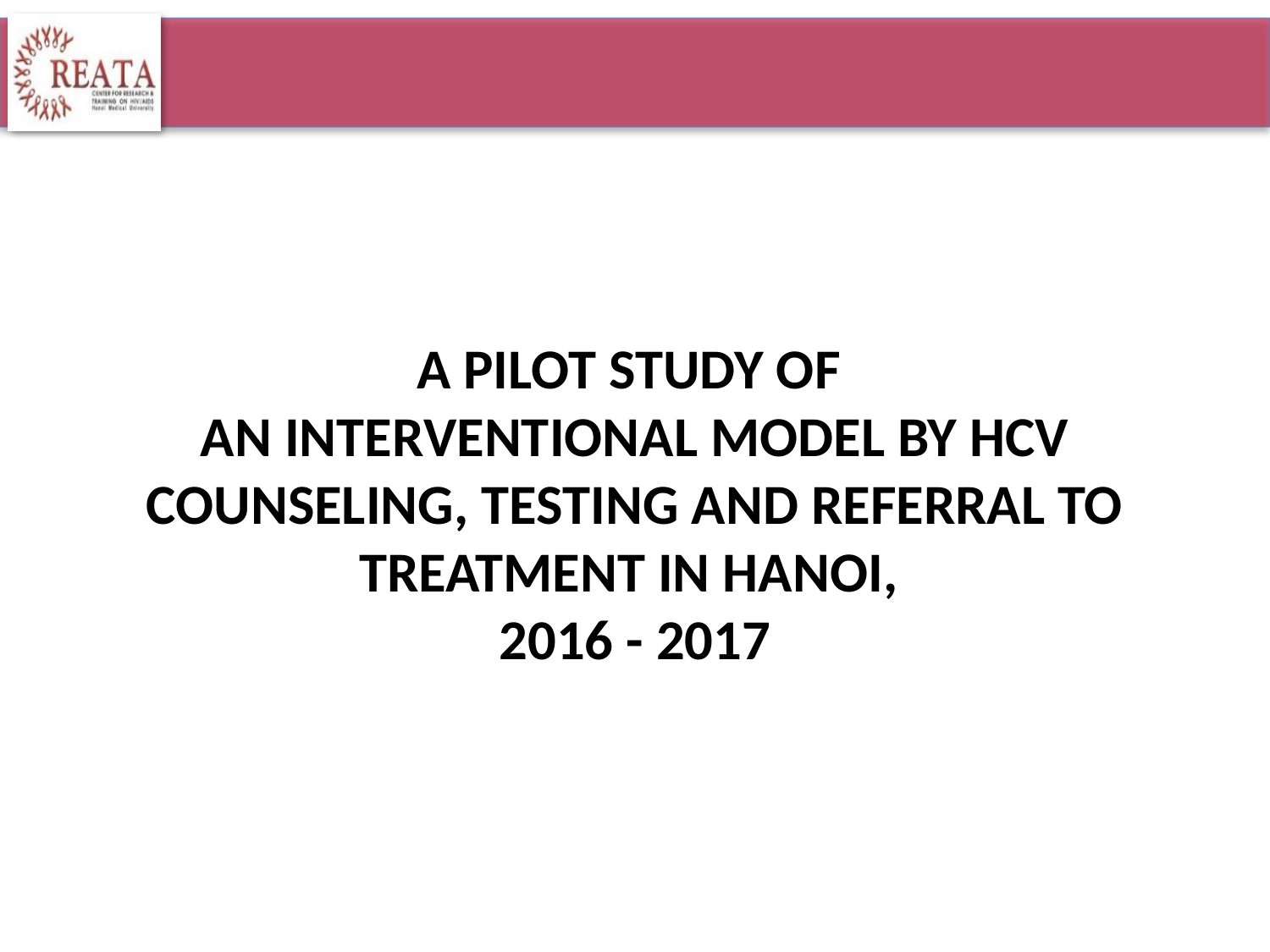

A PILOT STUDY OF
AN INTERVENTIONAL MODEL BY HCV COUNSELING, TESTING AND REFERRAL TO TREATMENT IN HANOI,
2016 - 2017